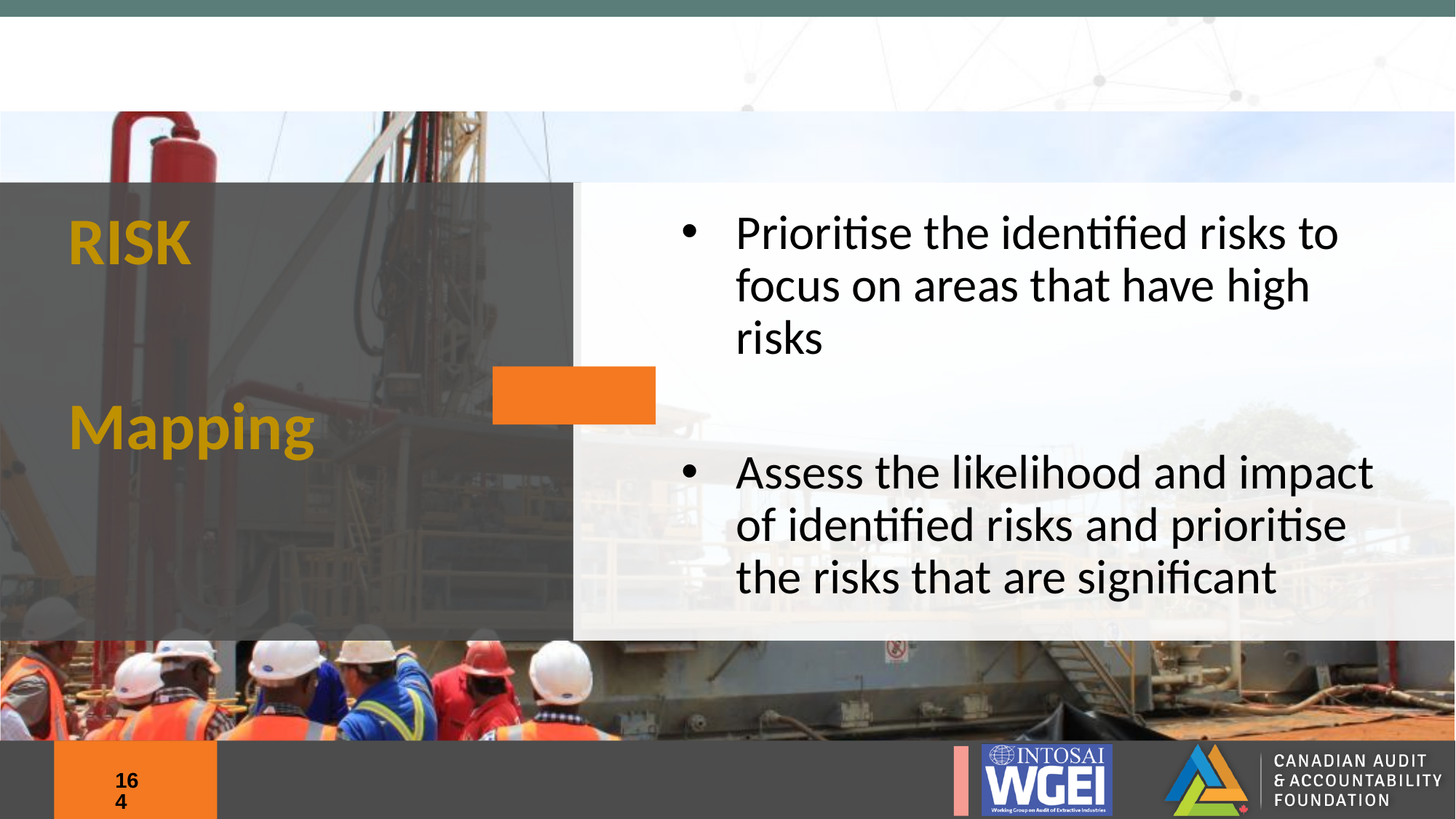

RISK
Prioritise the identified risks to focus on areas that have high risks

Assess the likelihood and impact of identified risks and prioritise the risks that are significant

Mapping